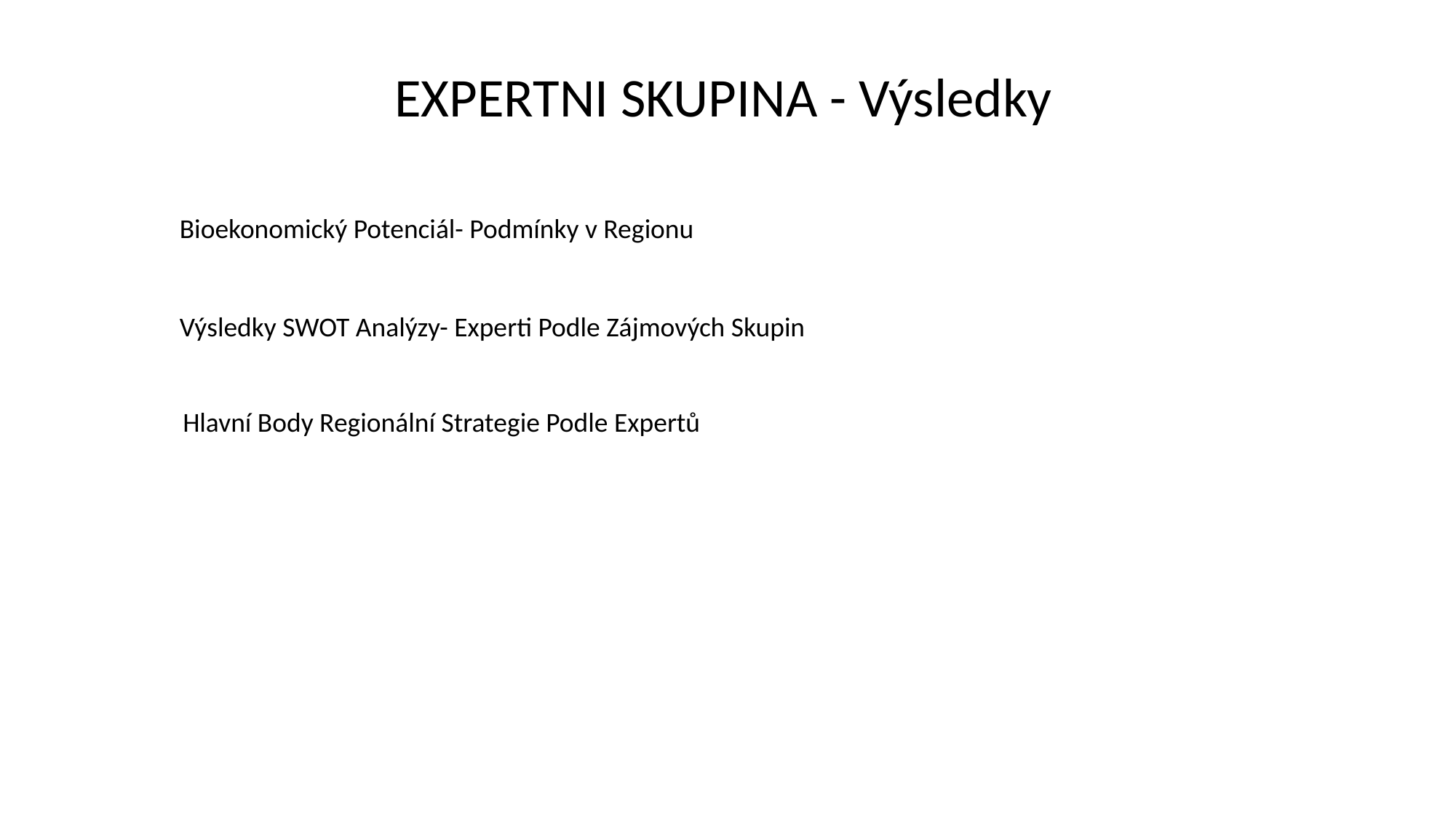

EXPERTNI SKUPINA - Výsledky
Bioekonomický Potenciál- Podmínky v Regionu

Výsledky SWOT Analýzy- Experti Podle Zájmových Skupin
Hlavní Body Regionální Strategie Podle Expertů